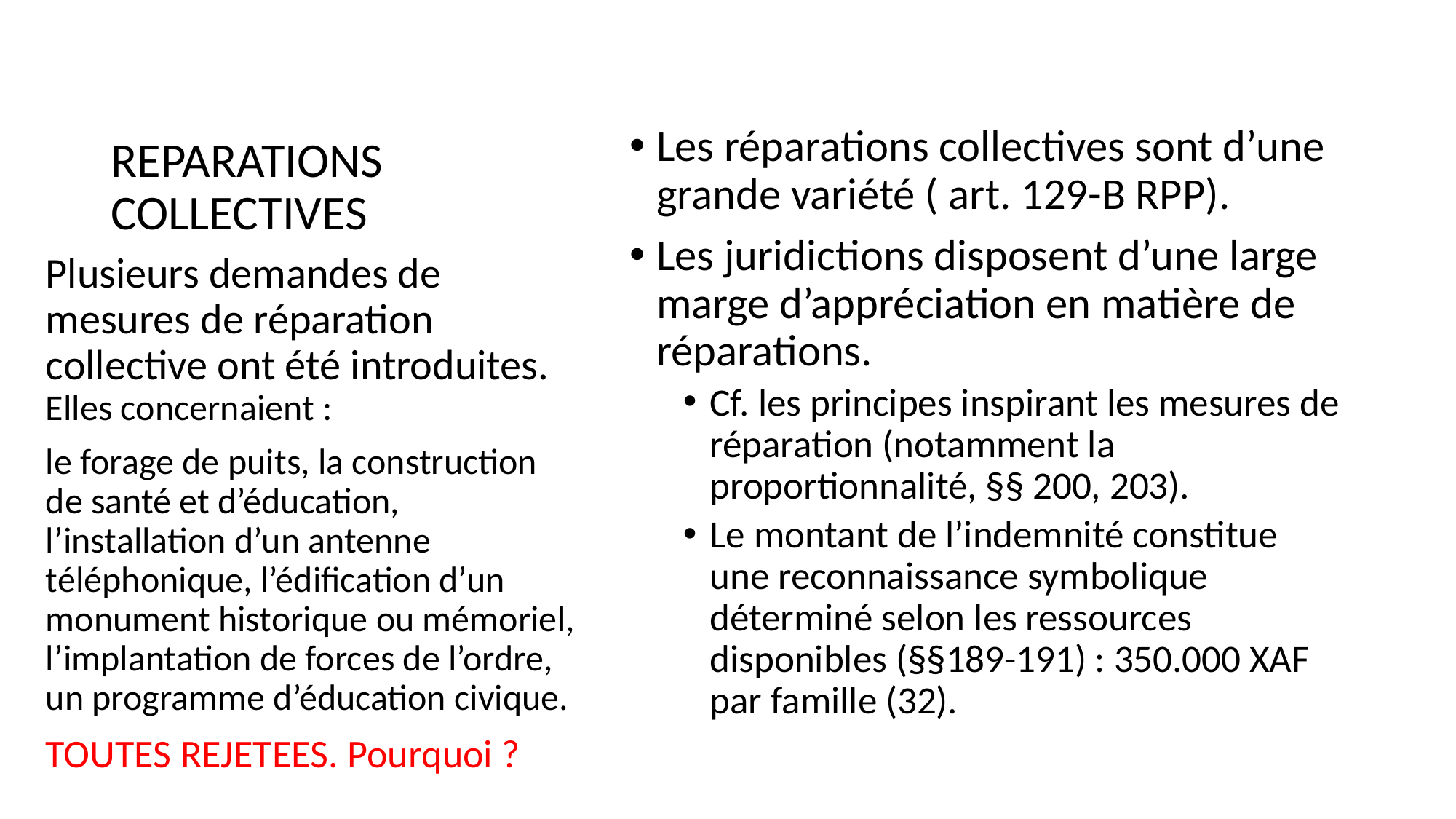

# REPARATIONS COLLECTIVES
Les réparations collectives sont d’une grande variété ( art. 129-B RPP).
Les juridictions disposent d’une large marge d’appréciation en matière de réparations.
Cf. les principes inspirant les mesures de réparation (notamment la proportionnalité, §§ 200, 203).
Le montant de l’indemnité constitue une reconnaissance symbolique déterminé selon les ressources disponibles (§§189-191) : 350.000 XAF par famille (32).

Plusieurs demandes de mesures de réparation collective ont été introduites.  Elles concernaient :
le forage de puits, la construction de santé et d’éducation, l’installation d’un antenne téléphonique, l’édification d’un monument historique ou mémoriel, l’implantation de forces de l’ordre, un programme d’éducation civique.
TOUTES REJETEES. Pourquoi ?